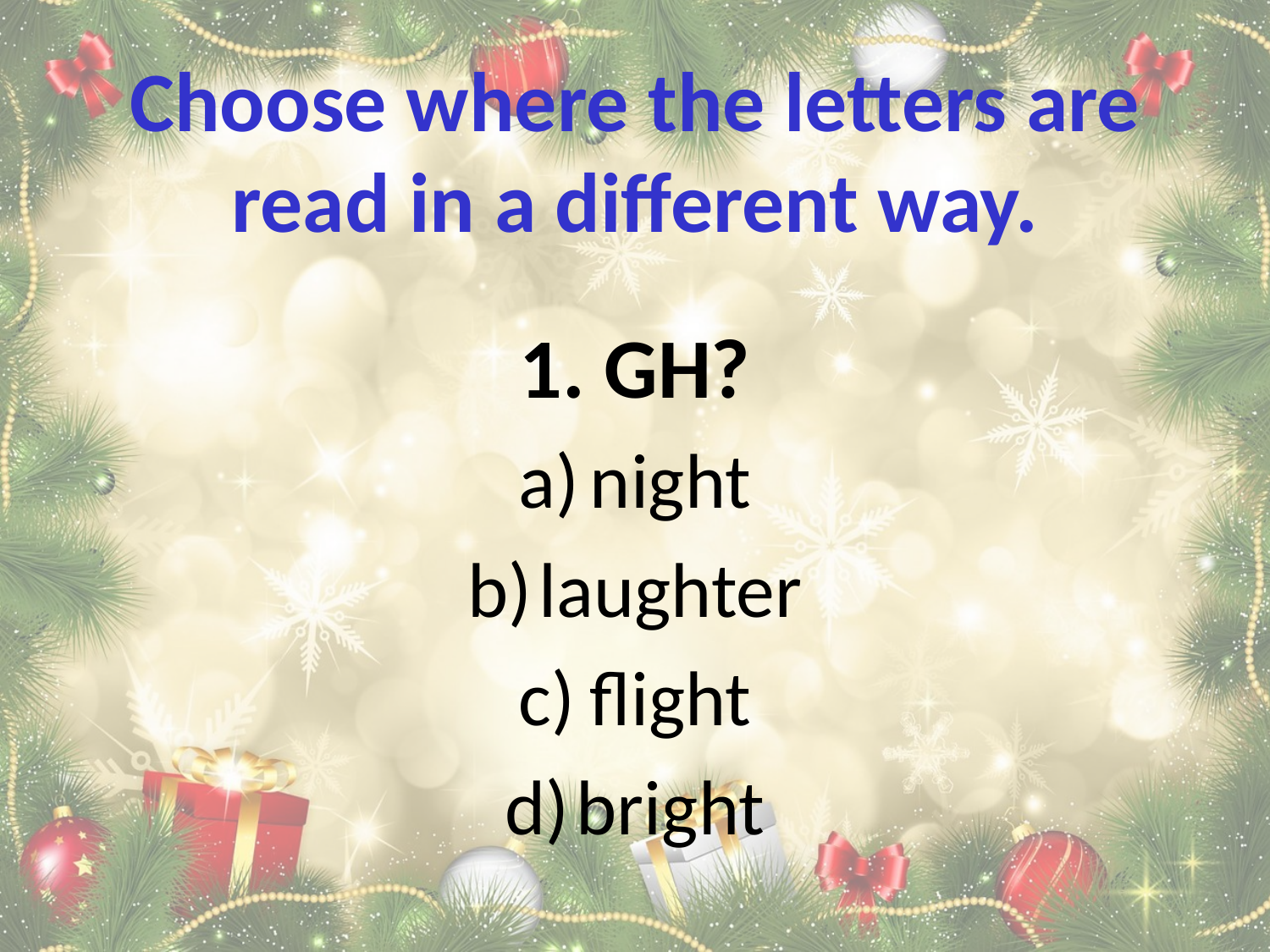

# Choose where the letters are read in a different way.
1. GH?
night
laughter
flight
bright